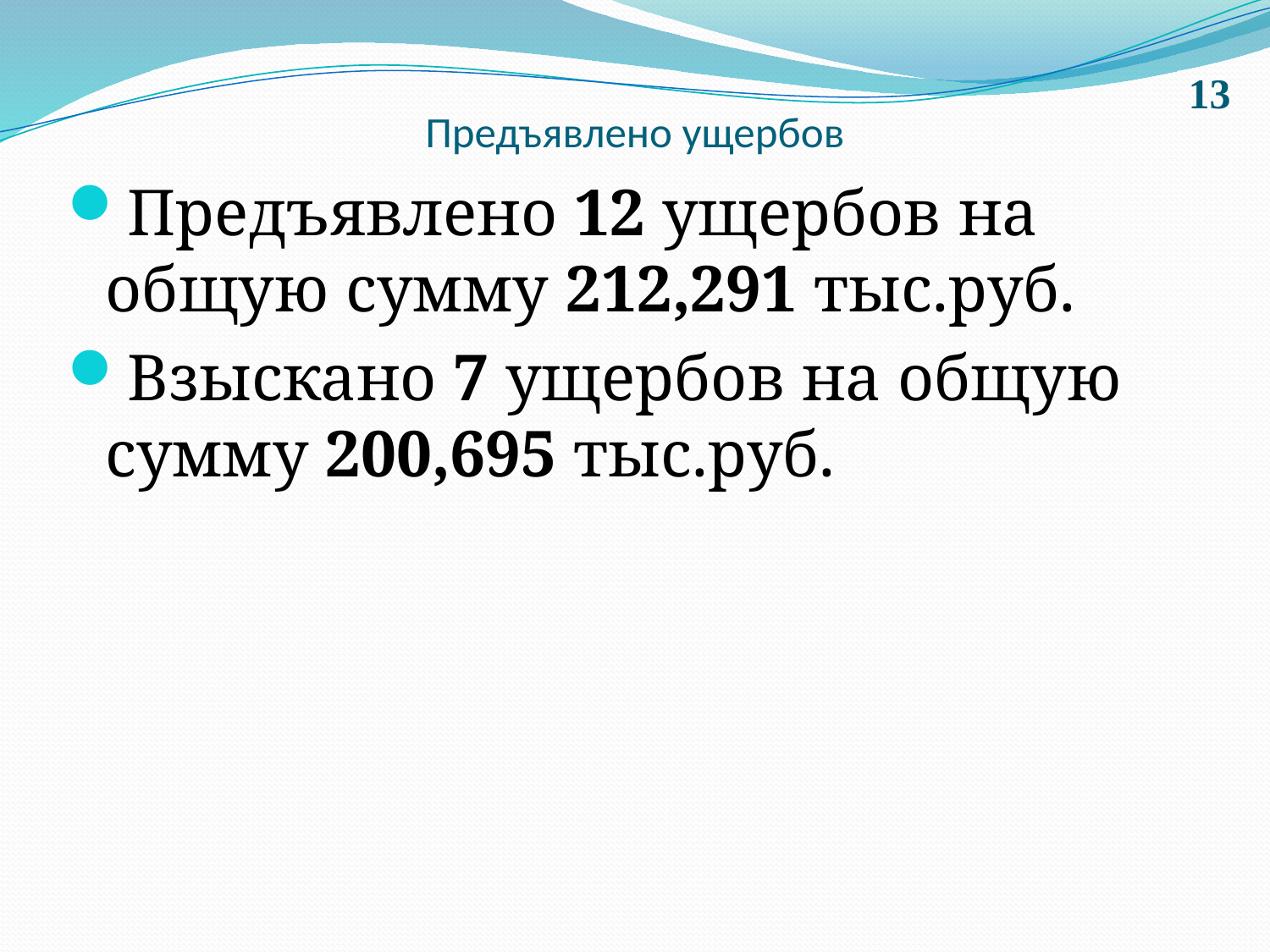

13
# Предъявлено ущербов
Предъявлено 12 ущербов на общую сумму 212,291 тыс.руб.
Взыскано 7 ущербов на общую сумму 200,695 тыс.руб.